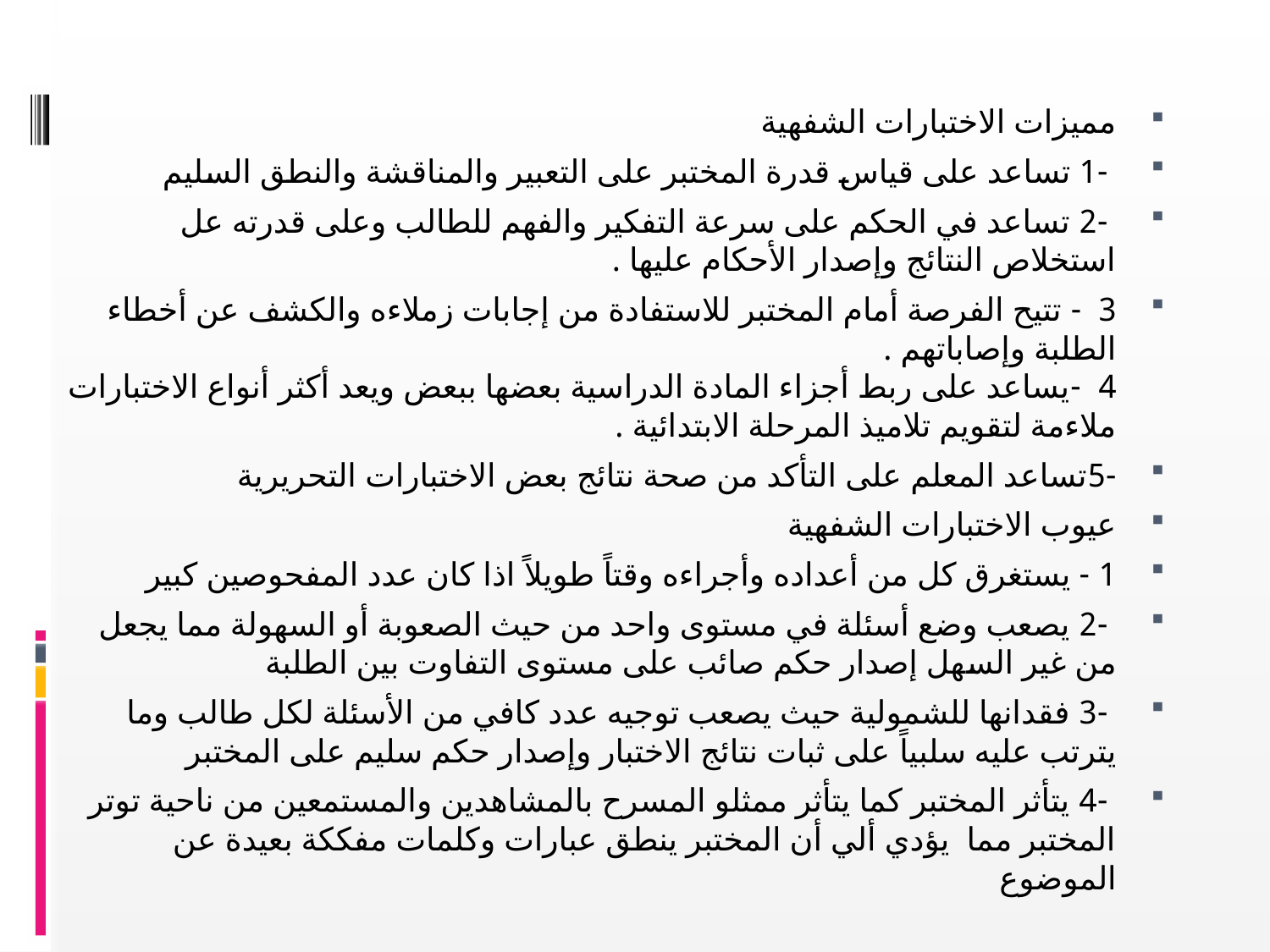

مميزات الاختبارات الشفهية
 -1 تساعد على قياس قدرة المختبر على التعبير والمناقشة والنطق السليم
 -2 تساعد في الحكم على سرعة التفكير والفهم للطالب وعلى قدرته عل استخلاص النتائج وإصدار الأحكام عليها .
3  - تتيح الفرصة أمام المختبر للاستفادة من إجابات زملاءه والكشف عن أخطاء الطلبة وإصاباتهم .
4  -يساعد على ربط أجزاء المادة الدراسية بعضها ببعض ويعد أكثر أنواع الاختبارات ملاءمة لتقويم تلاميذ المرحلة الابتدائية .
-5تساعد المعلم على التأكد من صحة نتائج بعض الاختبارات التحريرية
عيوب الاختبارات الشفهية
1 - يستغرق كل من أعداده وأجراءه وقتاً طويلاً اذا كان عدد المفحوصين كبير
 -2 يصعب وضع أسئلة في مستوى واحد من حيث الصعوبة أو السهولة مما يجعل من غير السهل إصدار حكم صائب على مستوى التفاوت بين الطلبة
 -3 فقدانها للشمولية حيث يصعب توجيه عدد كافي من الأسئلة لكل طالب وما يترتب عليه سلبياً على ثبات نتائج الاختبار وإصدار حكم سليم على المختبر
 -4 يتأثر المختبر كما يتأثر ممثلو المسرح بالمشاهدين والمستمعين من ناحية توتر المختبر مما  يؤدي ألي أن المختبر ينطق عبارات وكلمات مفككة بعيدة عن الموضوع